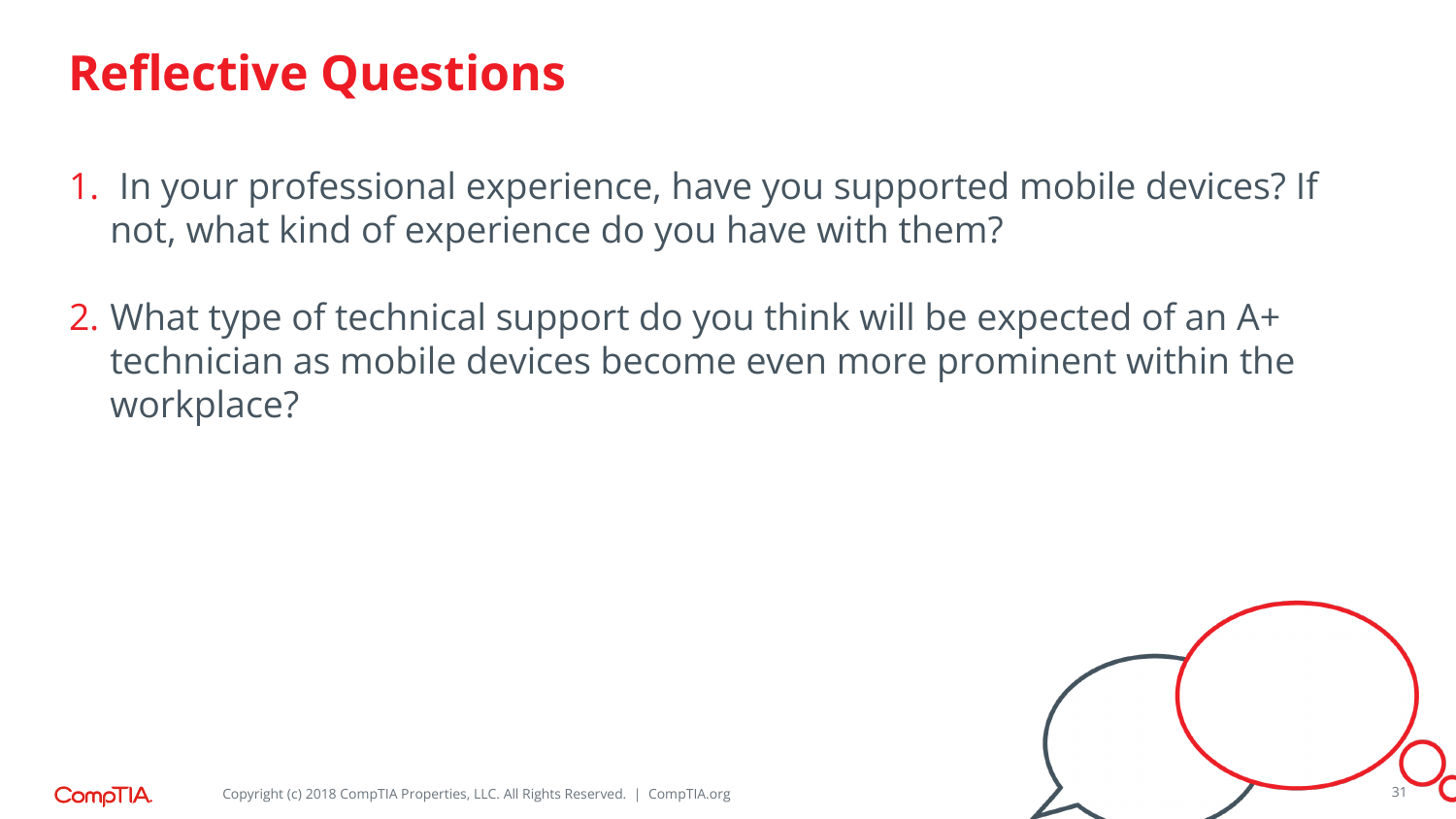

In your professional experience, have you supported mobile devices? If not, what kind of experience do you have with them?
What type of technical support do you think will be expected of an A+ technician as mobile devices become even more prominent within the workplace?
31